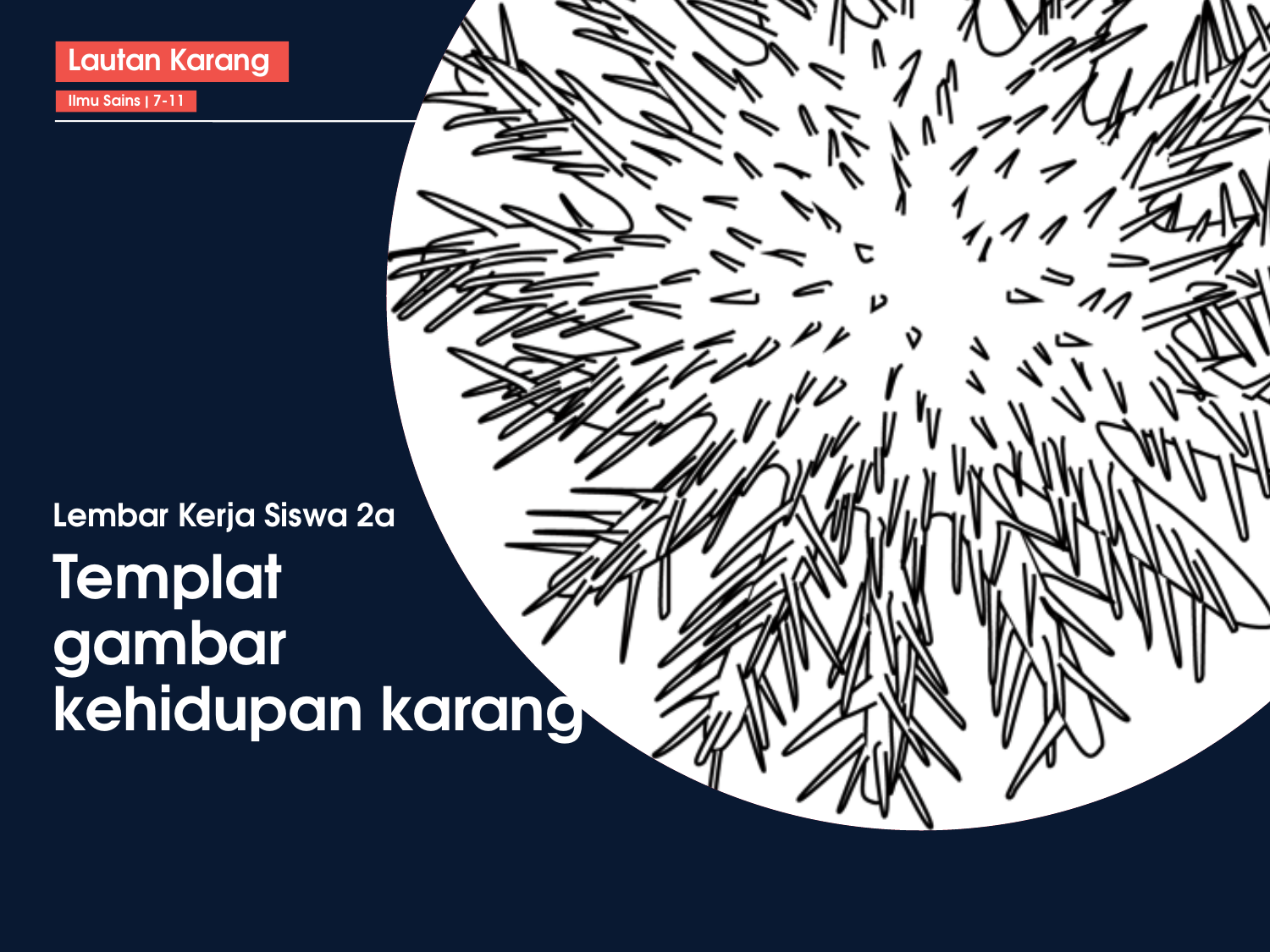

Lautan Karang
Ilmu Sains | 7-11
Lembar Kerja Siswa 2a
Templat
gambar kehidupan karang